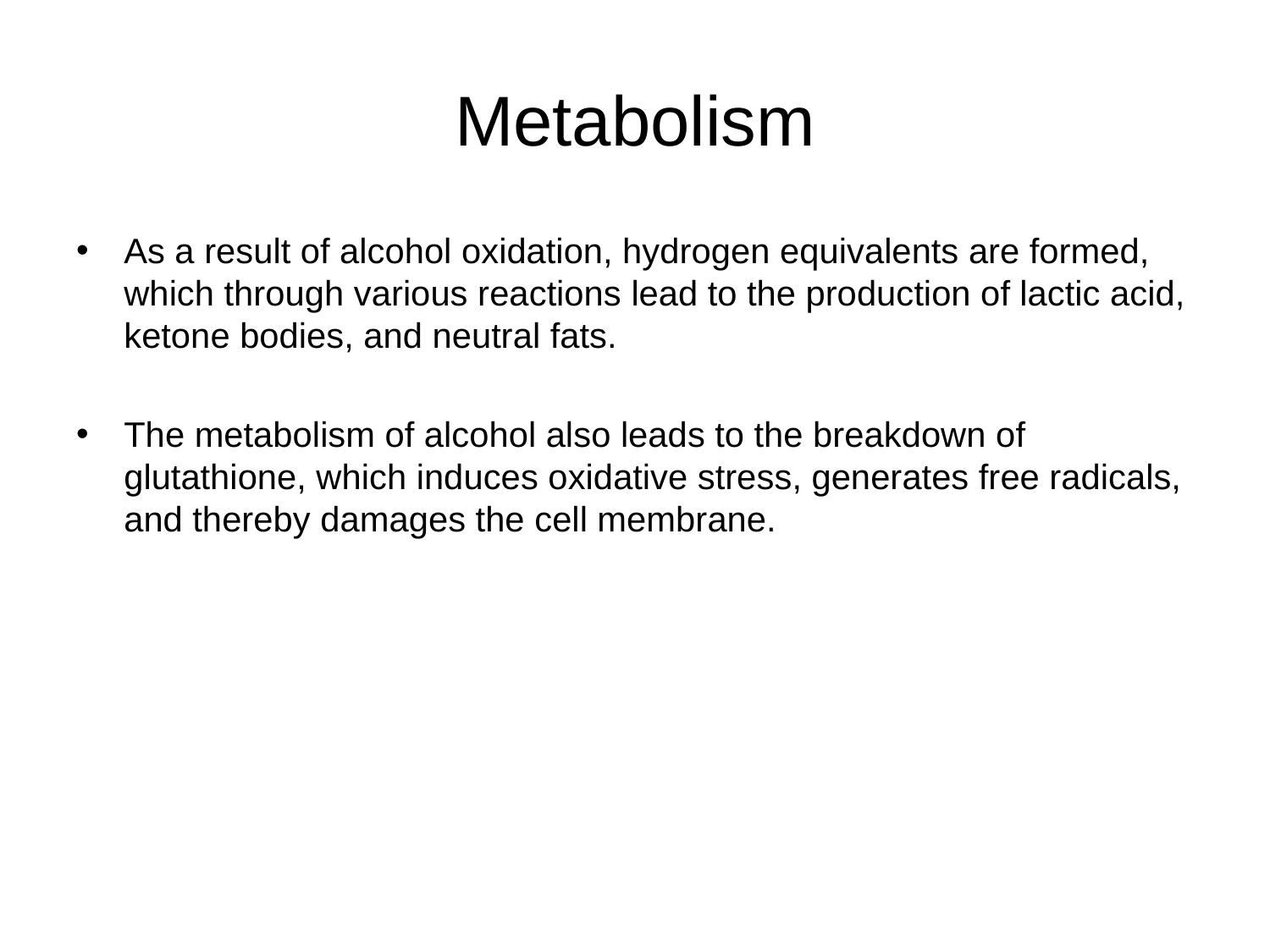

# Metabolism
As a result of alcohol oxidation, hydrogen equivalents are formed, which through various reactions lead to the production of lactic acid, ketone bodies, and neutral fats.

The metabolism of alcohol also leads to the breakdown of glutathione, which induces oxidative stress, generates free radicals, and thereby damages the cell membrane.